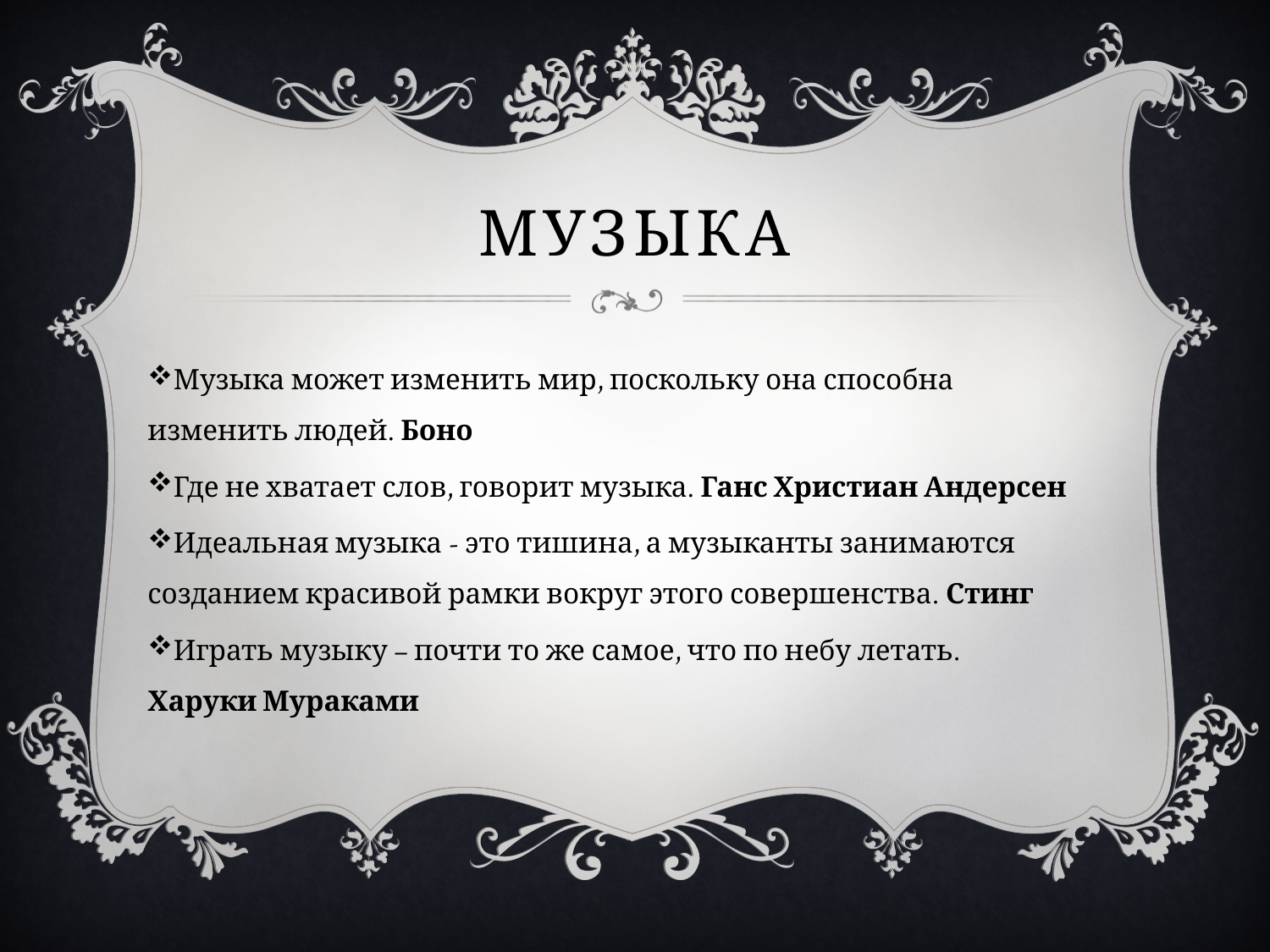

# музыка
Музыка может изменить мир, поскольку она способна изменить людей. Боно
Где не хватает слов, говорит музыка. Ганс Христиан Андерсен
Идеальная музыка - это тишина, а музыканты занимаются созданием красивой рамки вокруг этого совершенства. Стинг
Играть музыку – почти то же самое, что по небу летать.
Харуки Мураками